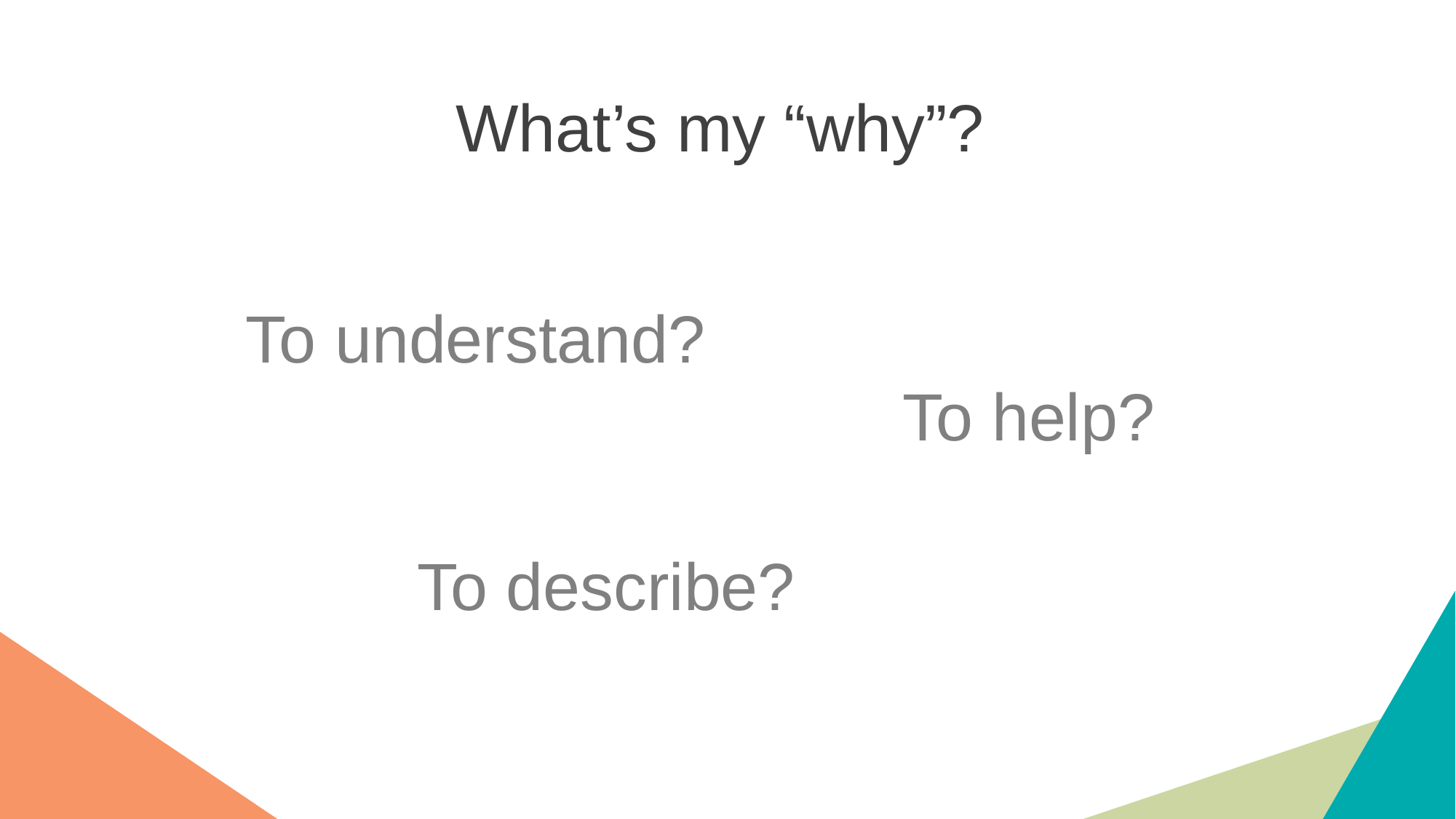

What’s my “why”?

Health psychology is a branch of psychology that studies how mind and behavior affect health and illness
To understand?

To help?

To describe?